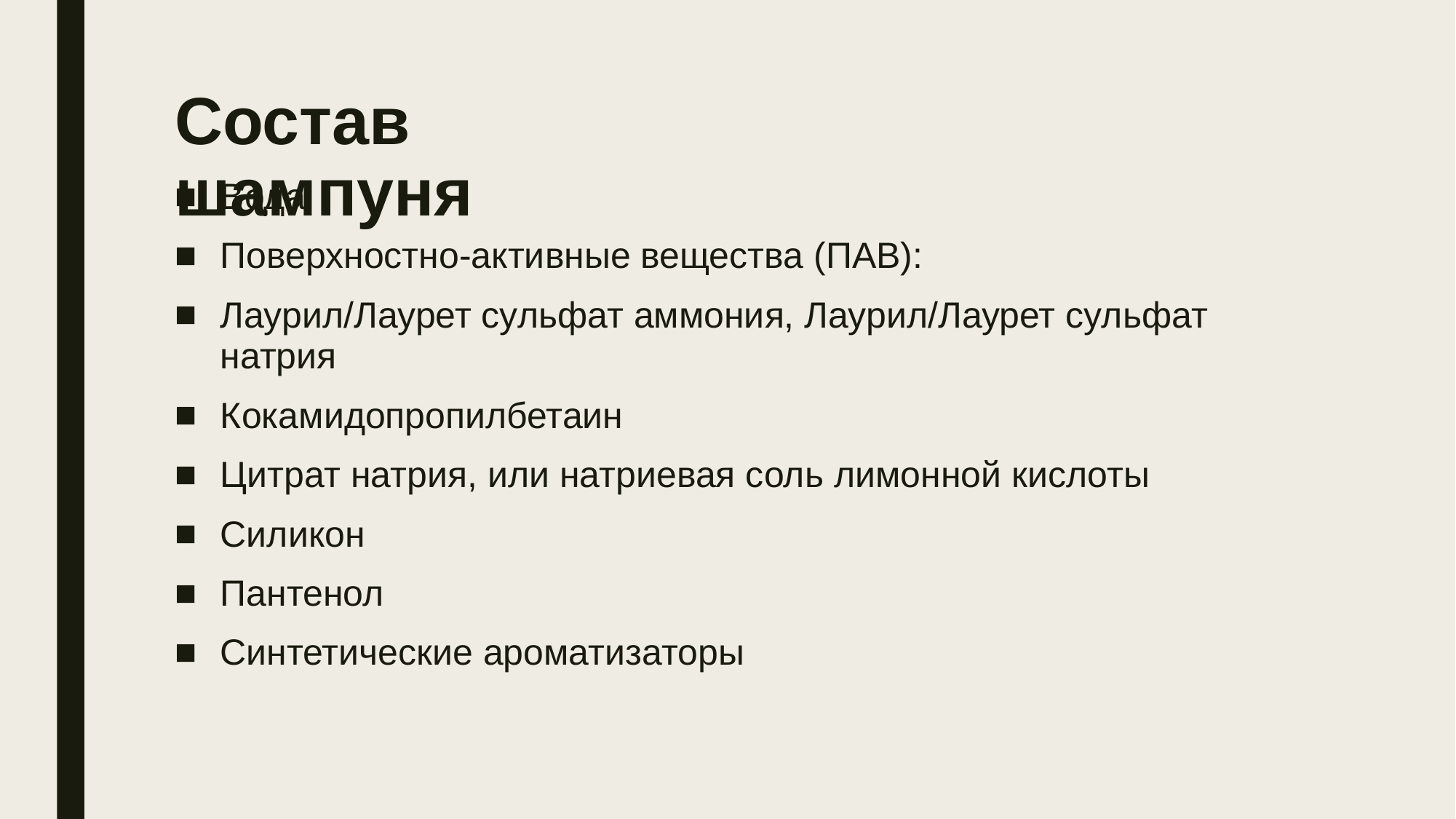

# Состав шампуня
Вода
Поверхностно-активные вещества (ПАВ):
Лаурил/Лаурет сульфат аммония, Лаурил/Лаурет сульфат натрия
Кокамидопропилбетаин
Цитрат натрия, или натриевая соль лимонной кислоты
Силикон
Пантенол
Синтетические ароматизаторы